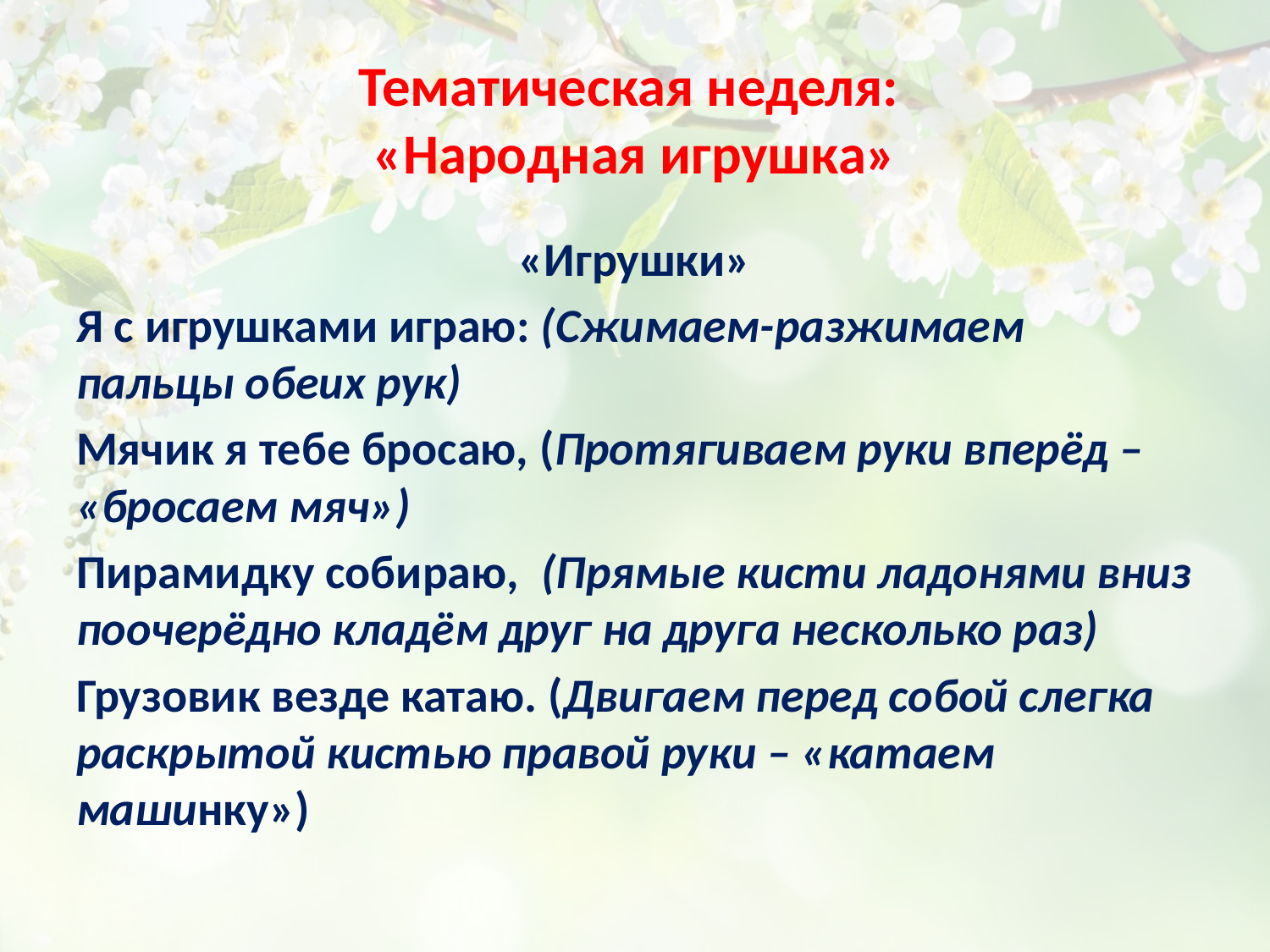

# Тематическая неделя: «Народная игрушка»
«Игрушки»
Я с игрушками играю: (Сжимаем-разжимаем пальцы обеих рук)
Мячик я тебе бросаю, (Протягиваем руки вперёд – «бросаем мяч»)
Пирамидку собираю,  (Прямые кисти ладонями вниз поочерёдно кладём друг на друга несколько раз)
Грузовик везде катаю. (Двигаем перед собой слегка раскрытой кистью правой руки – «катаем машинку»)